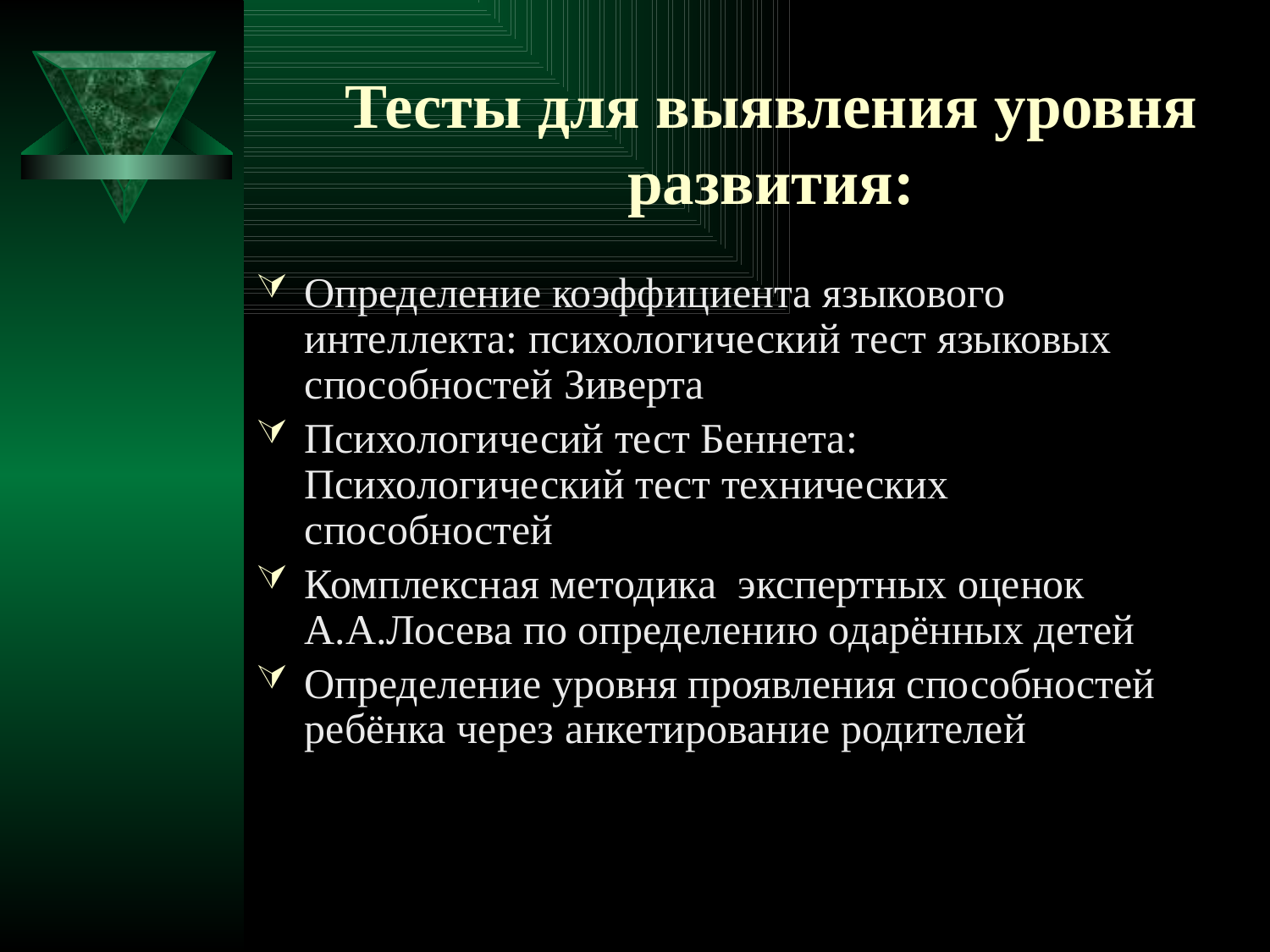

# Тесты для выявления уровня развития:
Определение коэффициента языкового интеллекта: психологический тест языковых способностей Зиверта
Психологичесий тест Беннета: Психологический тест технических способностей
Комплексная методика  экспертных оценок А.А.Лосева по определению одарённых детей
Определение уровня проявления способностей ребёнка через анкетирование родителей